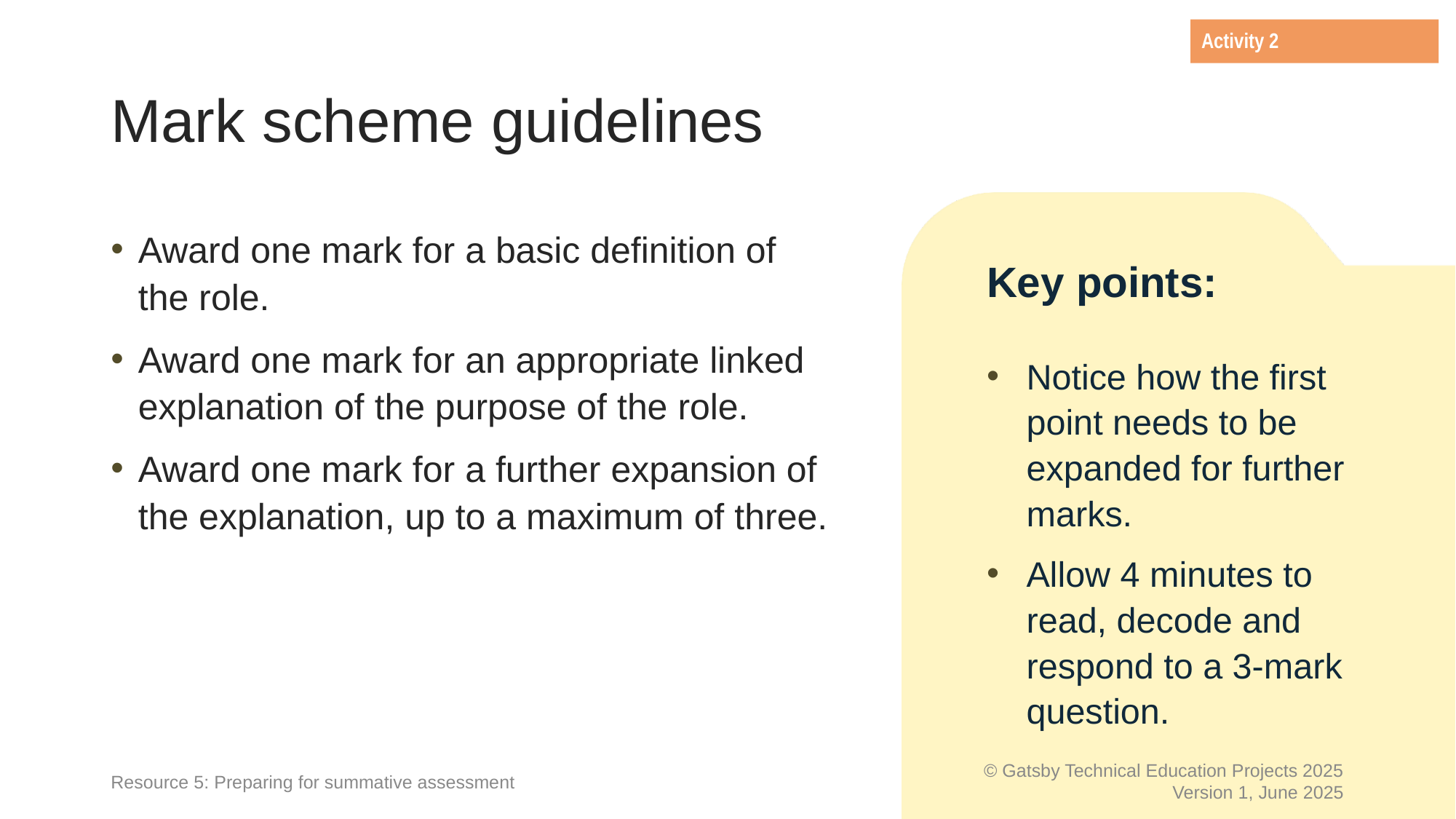

Activity 2
# Mark scheme guidelines
Award one mark for a basic definition of the role.
Award one mark for an appropriate linked explanation of the purpose of the role.
Award one mark for a further expansion of the explanation, up to a maximum of three.

Key points:
Notice how the first point needs to be expanded for further marks.
Allow 4 minutes to read, decode and respond to a 3-mark question.
Resource 5: Preparing for summative assessment